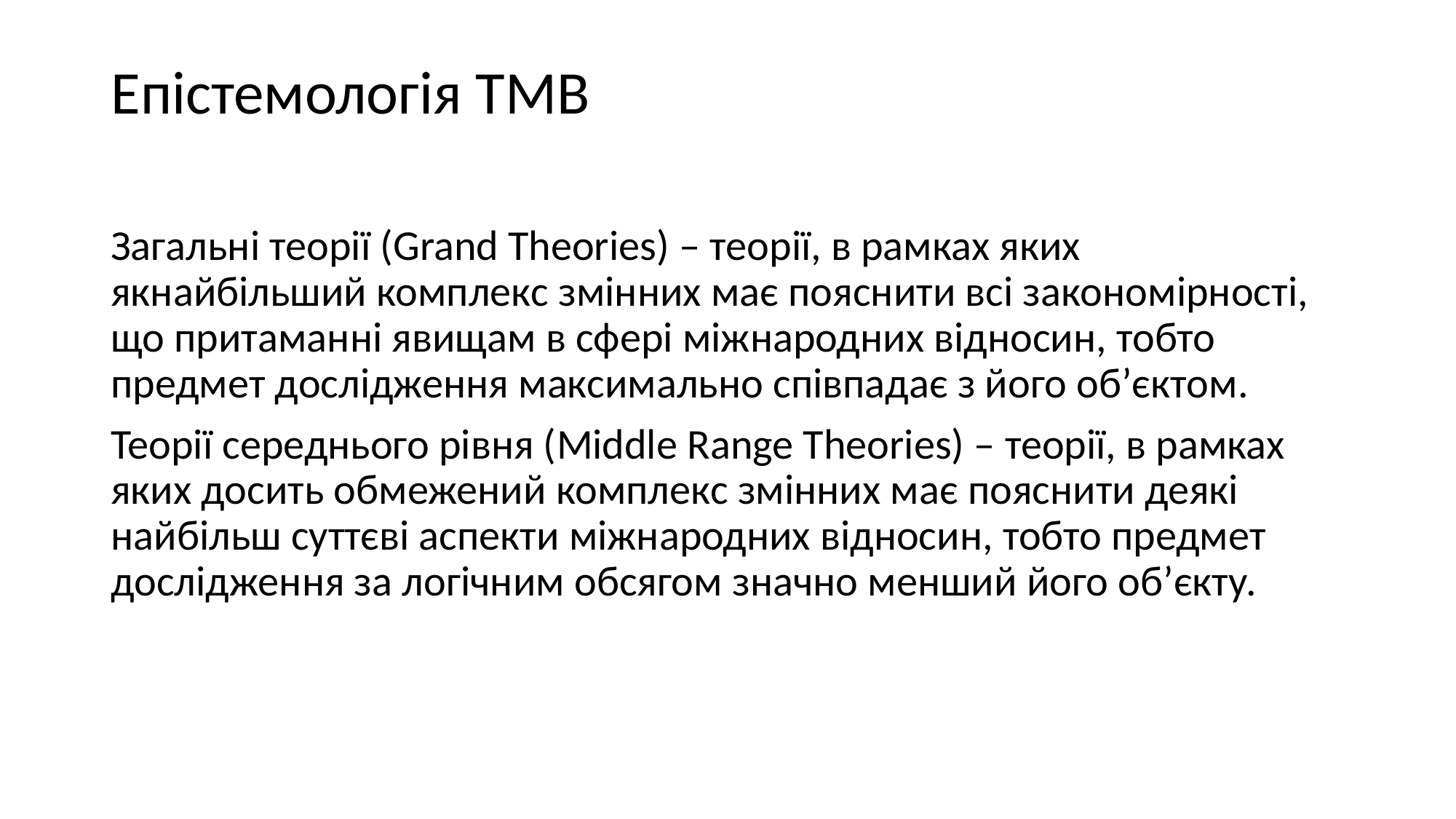

# Епістемологія ТМВ
Загальні теорії (Grand Theories) – теорії, в рамках яких якнайбільший комплекс змінних має пояснити всі закономірності, що притаманні явищам в сфері міжнародних відносин, тобто предмет дослідження максимально співпадає з його об’єктом.
Теорії середнього рівня (Middle Range Theories) – теорії, в рамках яких досить обмежений комплекс змінних має пояснити деякі найбільш суттєві аспекти міжнародних відносин, тобто предмет дослідження за логічним обсягом значно менший його об’єкту.